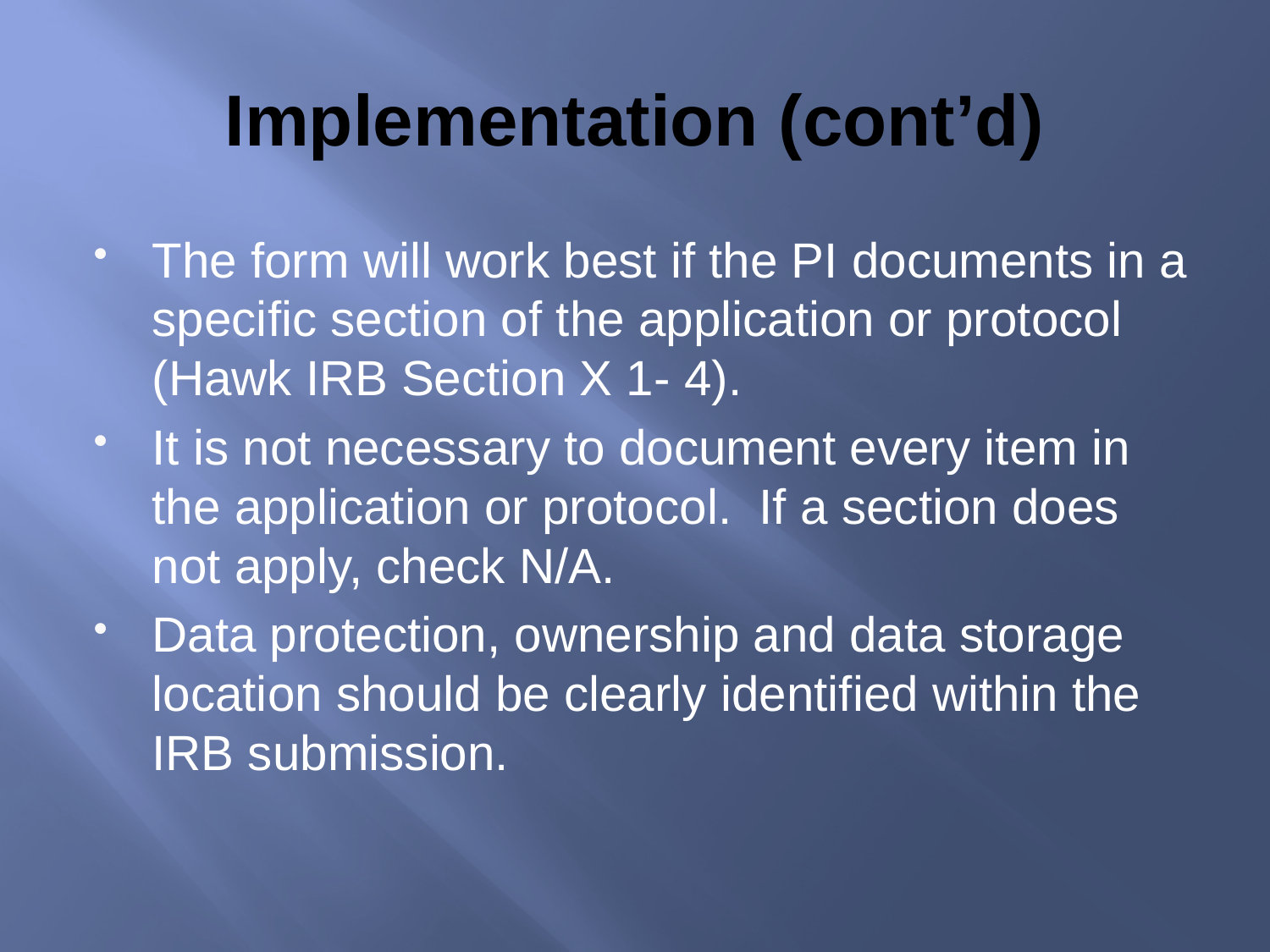

# Implementation (cont’d)
The form will work best if the PI documents in a specific section of the application or protocol (Hawk IRB Section X 1- 4).
It is not necessary to document every item in the application or protocol.  If a section does not apply, check N/A.
Data protection, ownership and data storage location should be clearly identified within the IRB submission.